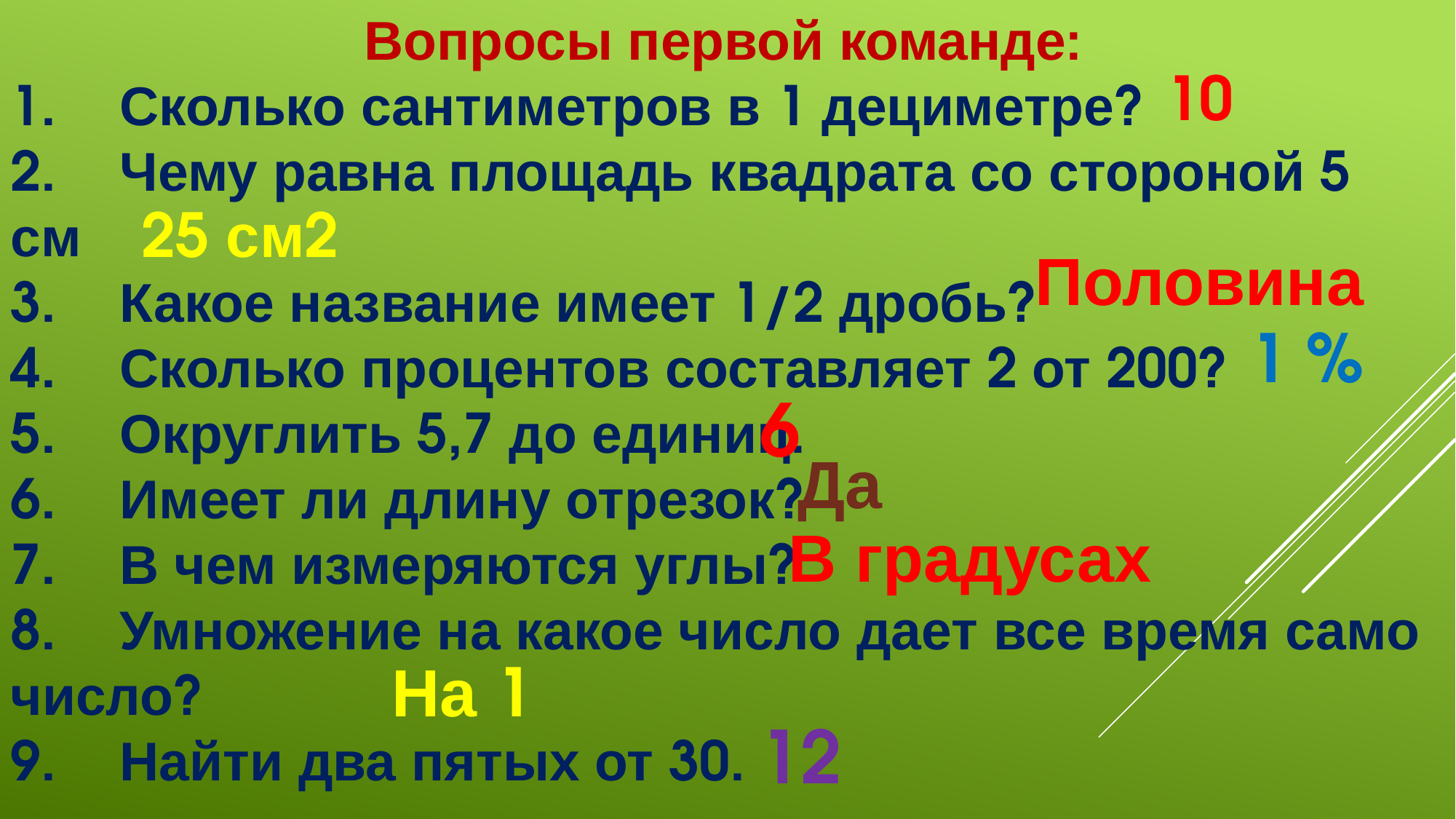

Вопросы первой команде:
1.	Сколько сантиметров в 1 дециметре?
2.	Чему равна площадь квадрата со стороной 5 см
3.	Какое название имеет 1/2 дробь?
4.	Сколько процентов составляет 2 от 200?
5.	Округлить 5,7 до единиц.
6.	Имеет ли длину отрезок?
7.	В чем измеряются углы?
8.	Умножение на какое число дает все время само число?
9.	Найти два пятых от 30.
10
25 см2
Половина
1 %
6
Да
В градусах
На 1
12